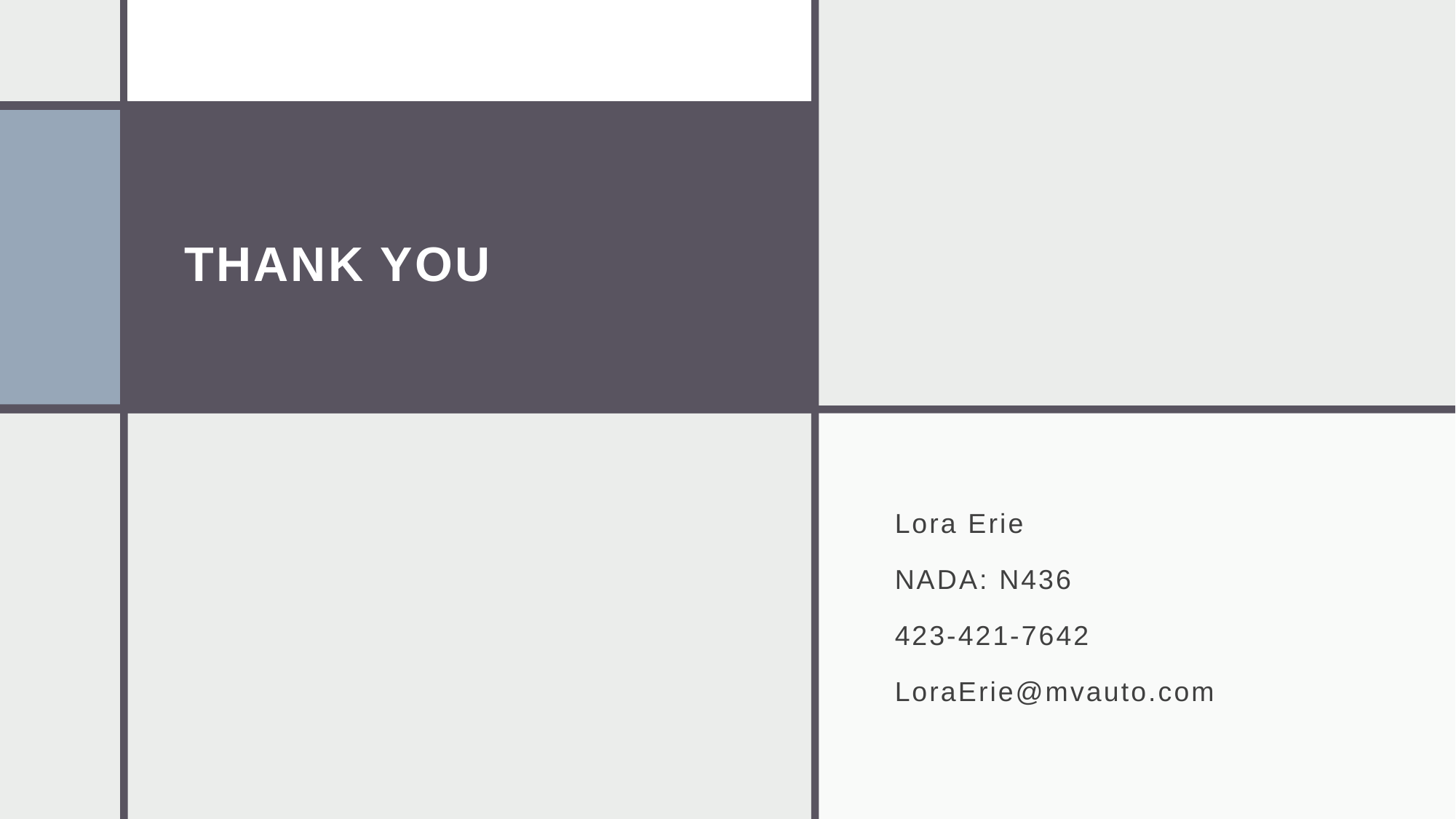

# THANK YOU
Lora Erie
NADA: N436
423-421-7642
LoraErie@mvauto.com